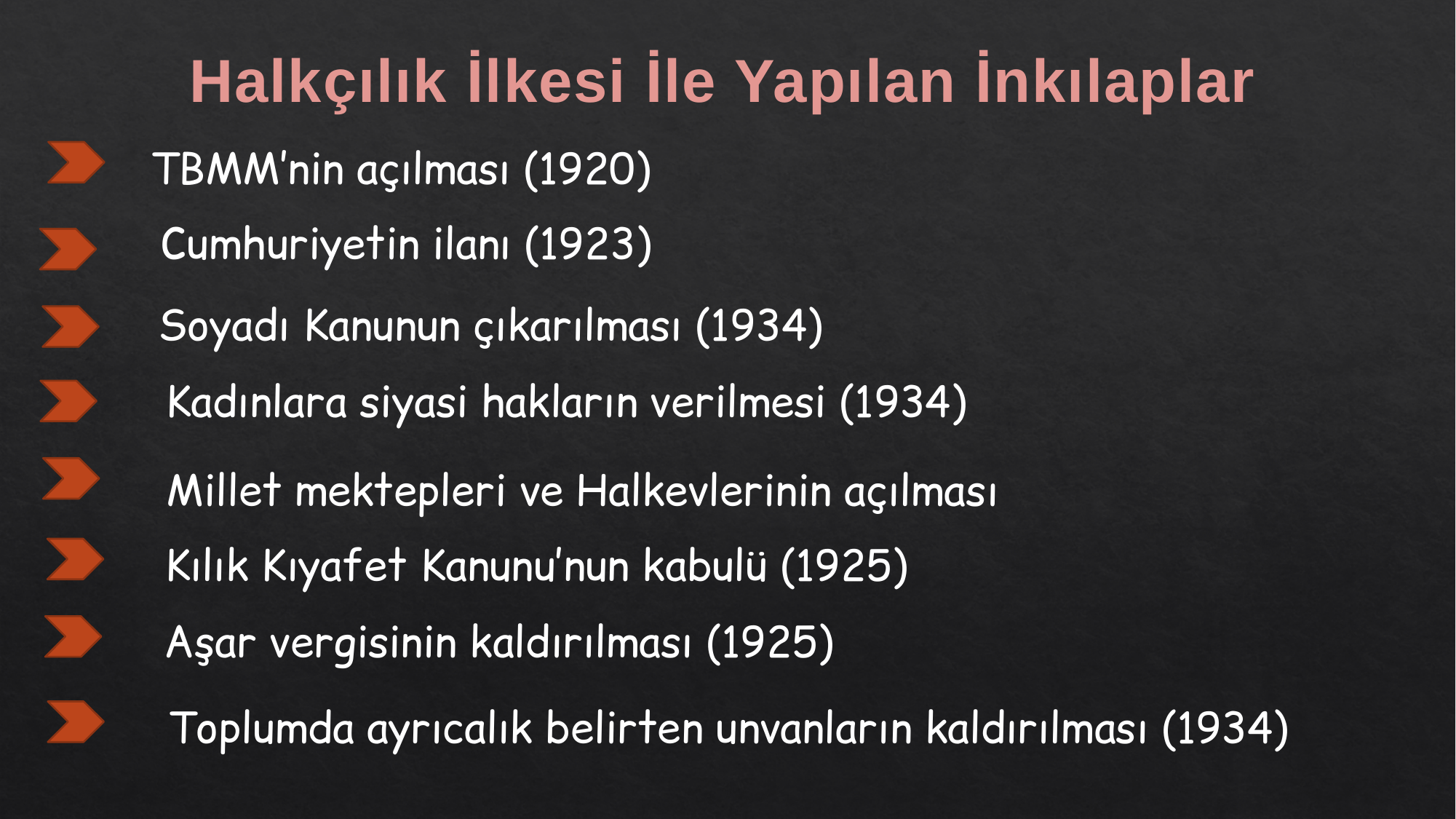

Halkçılık İlkesi İle Yapılan İnkılaplar
TBMM’nin açılması (1920)

Cumhuriyetin ilanı (1923)

Soyadı Kanunun çıkarılması (1934)

Kadınlara siyasi hakların verilmesi (1934)

Millet mektepleri ve Halkevlerinin açılması

Kılık Kıyafet Kanunu’nun kabulü (1925)

Aşar vergisinin kaldırılması (1925)

Toplumda ayrıcalık belirten unvanların kaldırılması (1934)